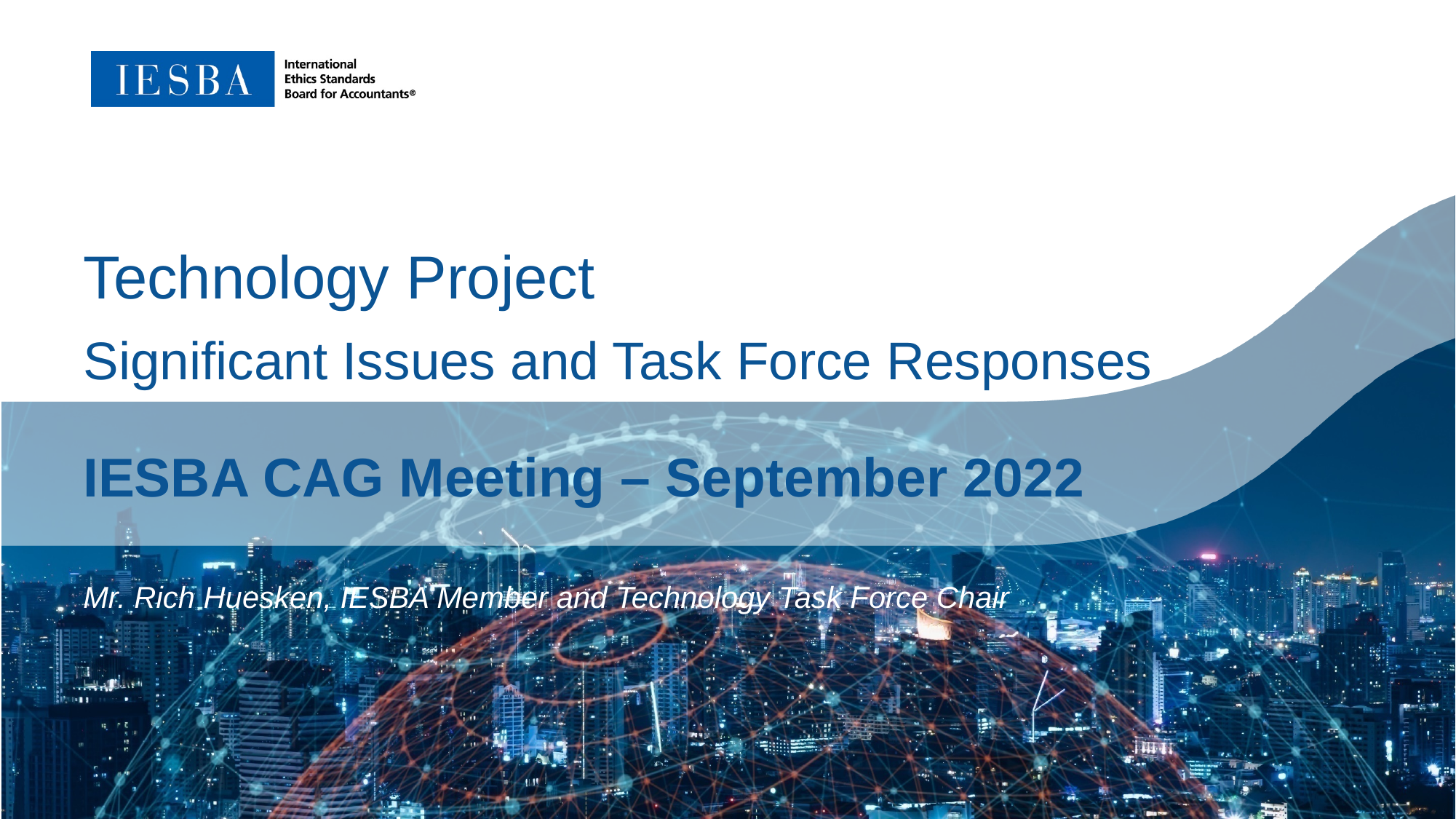

Technology Project
Significant Issues and Task Force Responses
IESBA CAG Meeting – September 2022
Mr. Rich Huesken, IESBA Member and Technology Task Force Chair